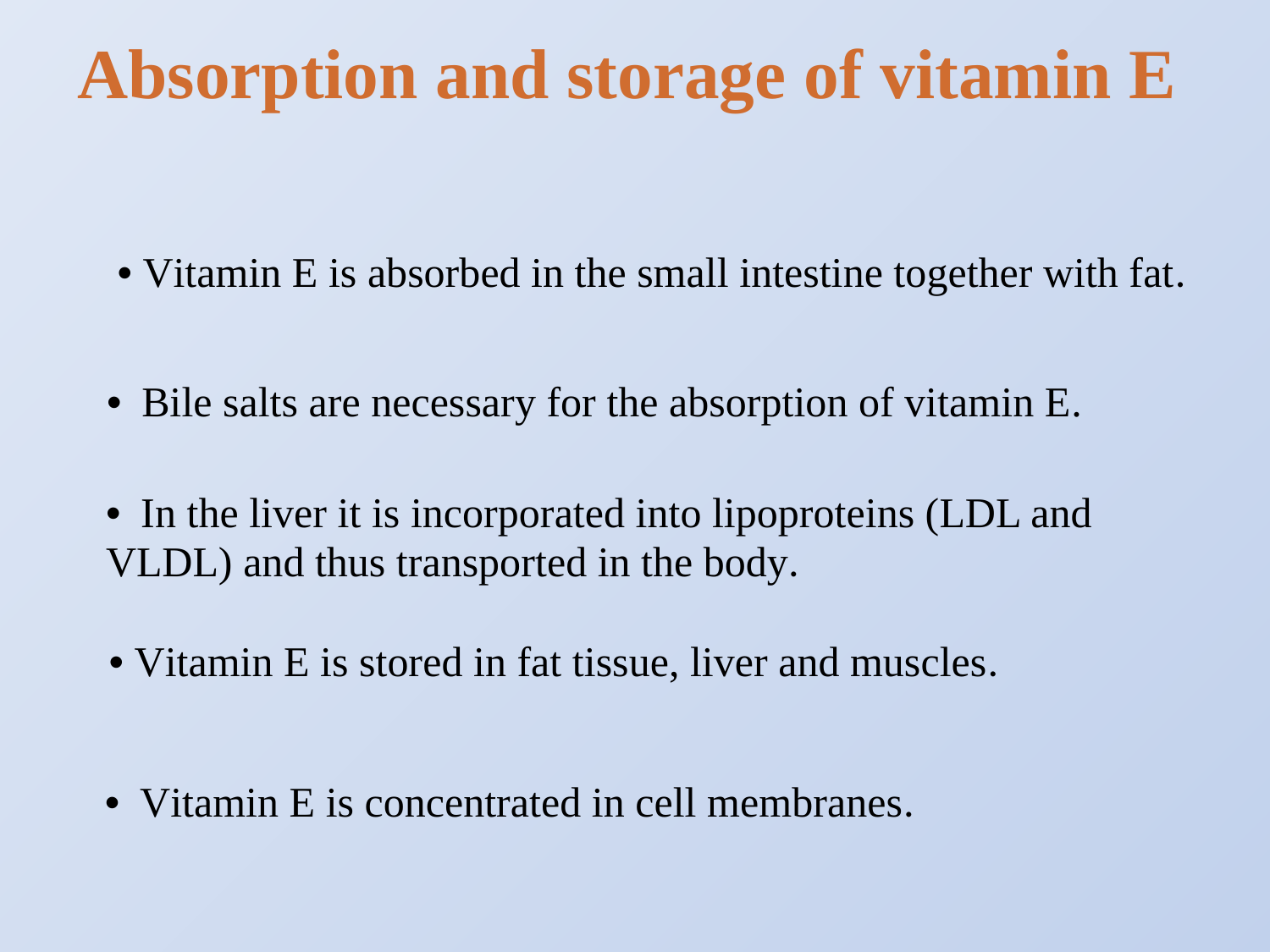

Absorption and storage of vitamin E

• Vitamin E is absorbed in the small intestine together with fat.

•  Bile salts are necessary for the absorption of vitamin E.

•  In the liver it is incorporated into lipoproteins (LDL and VLDL) and thus transported in the body.

• Vitamin E is stored in fat tissue, liver and muscles.

•  Vitamin E is concentrated in cell membranes.